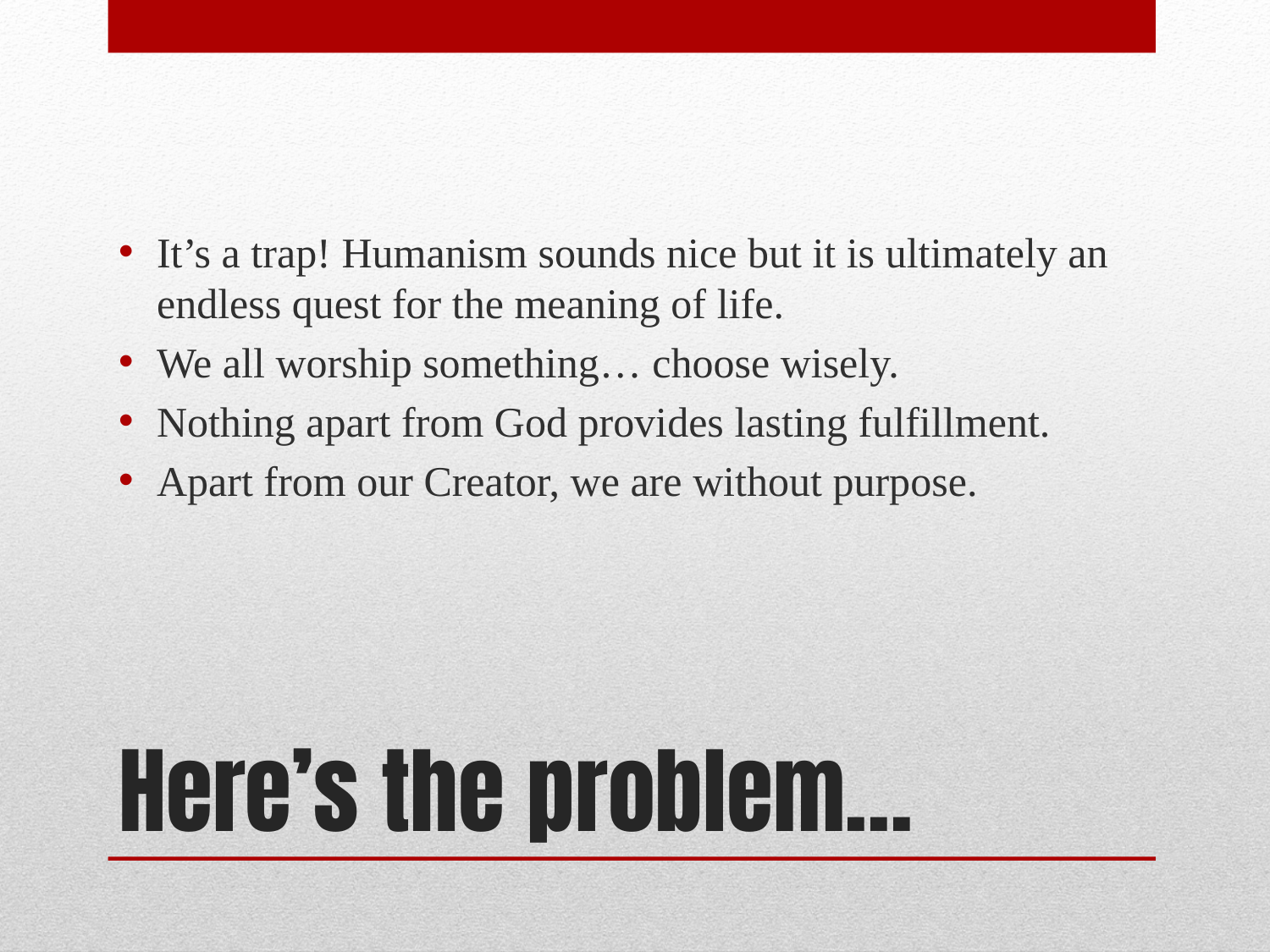

It’s a trap! Humanism sounds nice but it is ultimately an endless quest for the meaning of life.
We all worship something… choose wisely.
Nothing apart from God provides lasting fulfillment.
Apart from our Creator, we are without purpose.
# Here’s the problem…